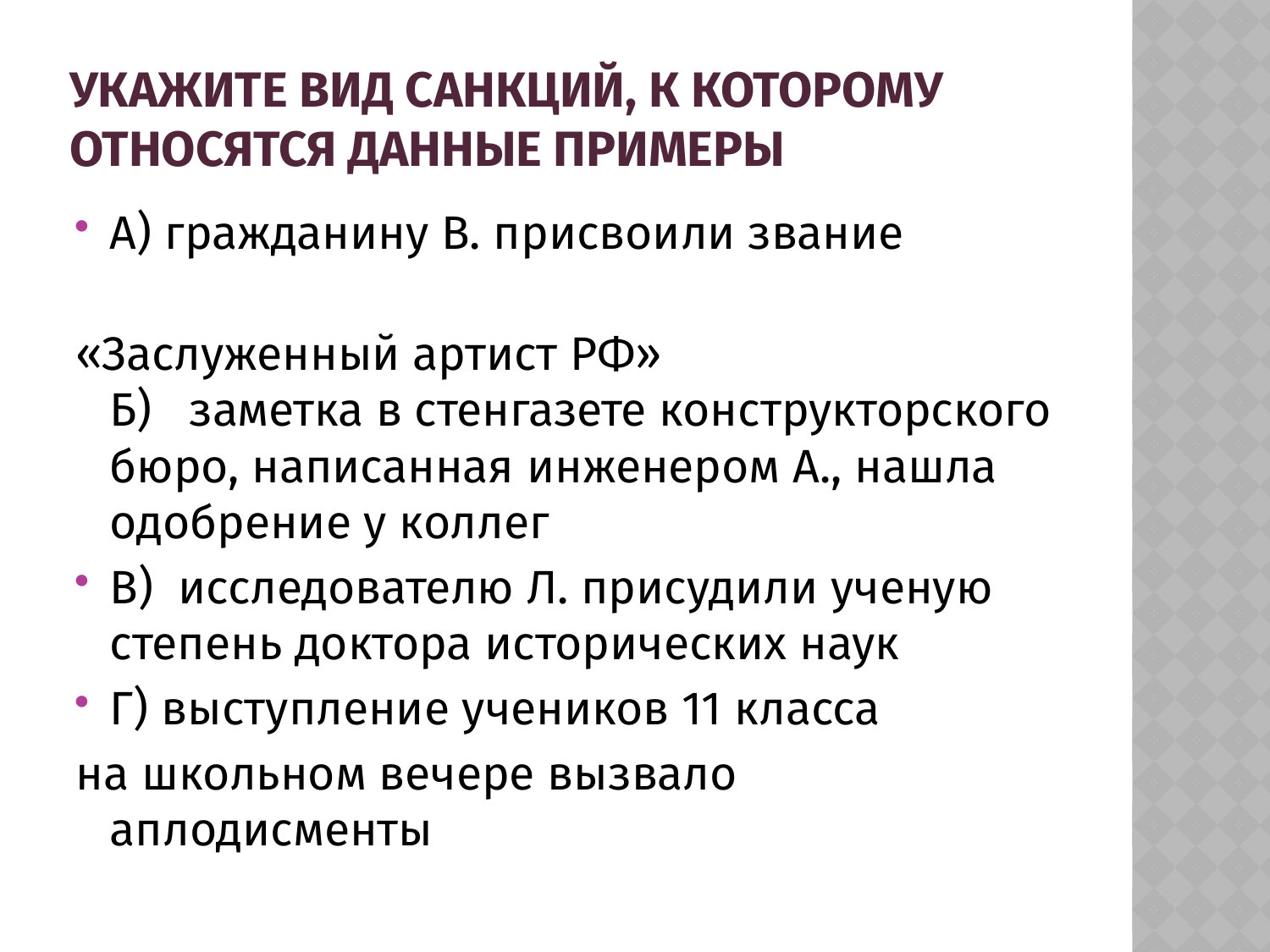

# Укажите вид санкций, к которому относятся данные примеры
А) гражданину В. присвоили звание
«Заслуженный артист РФ»                               Б)   заметка в стенгазете конструкторского бюро, написанная инженером А., нашла одобрение у коллег
В)  исследователю Л. присудили ученую степень доктора исторических наук
Г) выступление учеников 11 класса
на школьном вечере вызвало аплодисменты